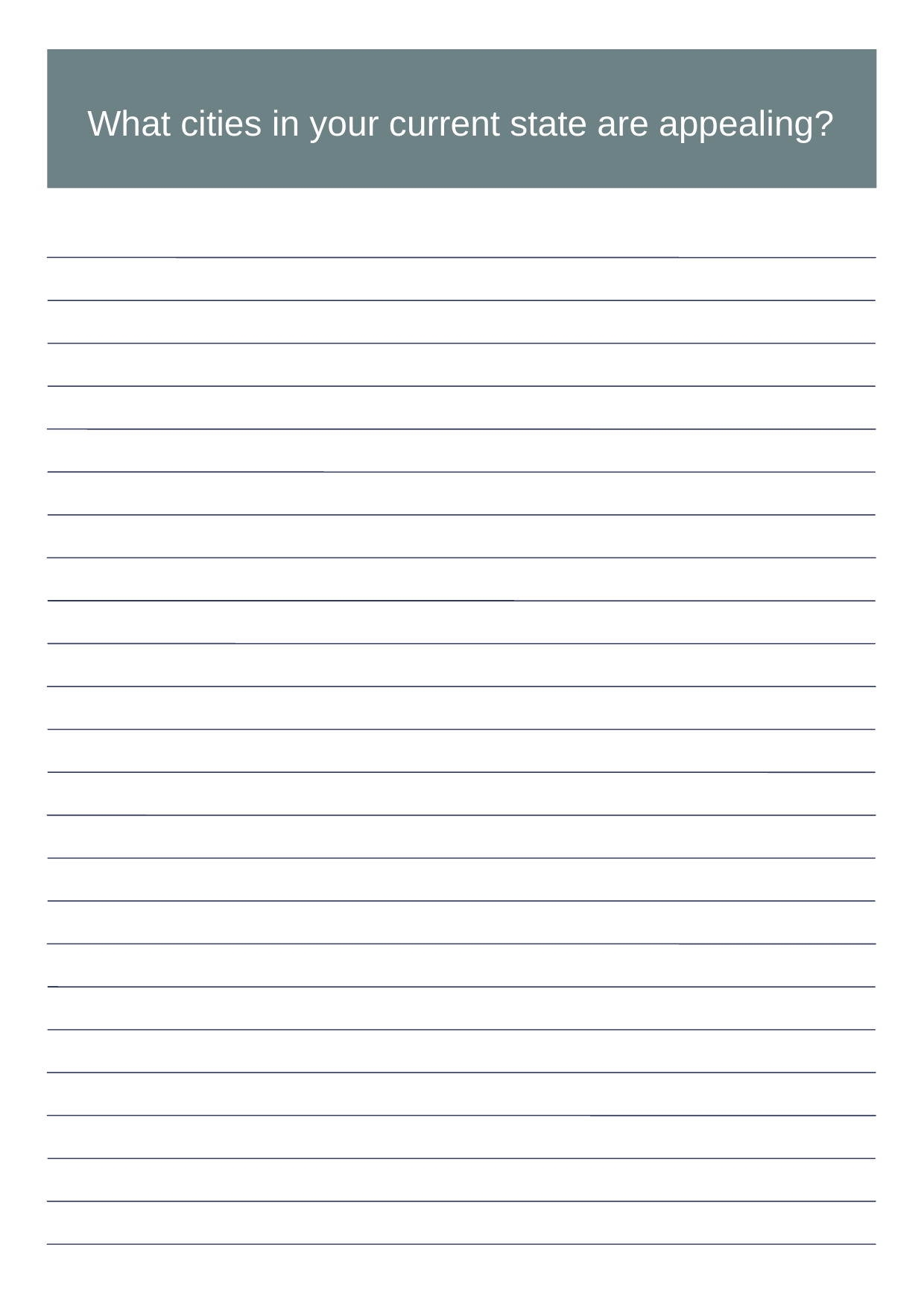

What cities in your current state are appealing?